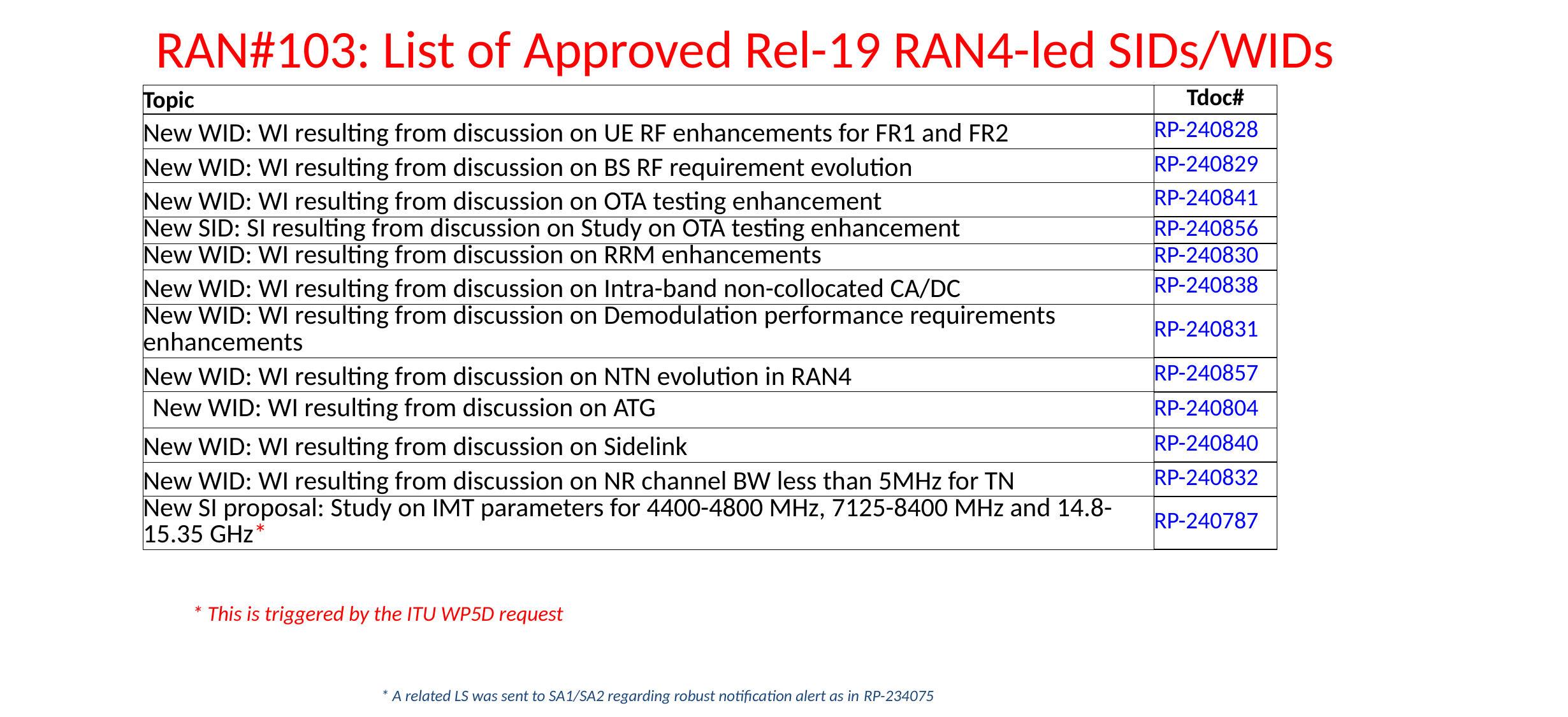

# RAN#103: List of Approved Rel-19 RAN4-led SIDs/WIDs
| Topic | Tdoc# |
| --- | --- |
| New WID: WI resulting from discussion on UE RF enhancements for FR1 and FR2 | RP-240828 |
| New WID: WI resulting from discussion on BS RF requirement evolution | RP-240829 |
| New WID: WI resulting from discussion on OTA testing enhancement | RP-240841 |
| New SID: SI resulting from discussion on Study on OTA testing enhancement | RP-240856 |
| New WID: WI resulting from discussion on RRM enhancements | RP-240830 |
| New WID: WI resulting from discussion on Intra-band non-collocated CA/DC | RP-240838 |
| New WID: WI resulting from discussion on Demodulation performance requirements enhancements | RP-240831 |
| New WID: WI resulting from discussion on NTN evolution in RAN4 | RP-240857 |
| New WID: WI resulting from discussion on ATG | RP-240804 |
| New WID: WI resulting from discussion on Sidelink | RP-240840 |
| New WID: WI resulting from discussion on NR channel BW less than 5MHz for TN | RP-240832 |
| New SI proposal: Study on IMT parameters for 4400-4800 MHz, 7125-8400 MHz and 14.8-15.35 GHz\* | RP-240787 |
* This is triggered by the ITU WP5D request
* A related LS was sent to SA1/SA2 regarding robust notification alert as in RP-234075